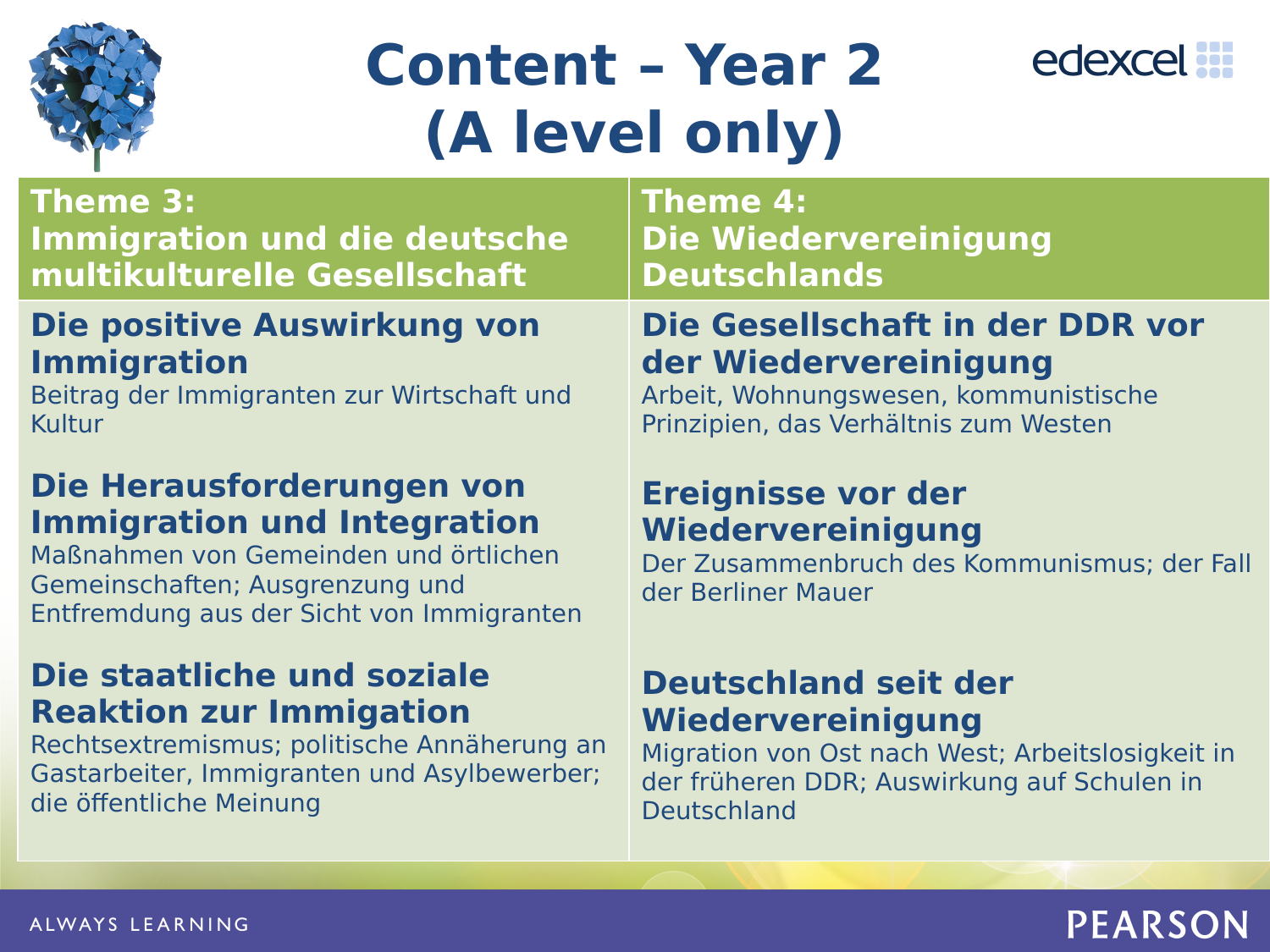

# Content – Year 2 (A level only)
| Theme 3: Immigration und die deutsche multikulturelle Gesellschaft | Theme 4: Die Wiedervereinigung Deutschlands |
| --- | --- |
| Die positive Auswirkung von Immigration Beitrag der Immigranten zur Wirtschaft und Kultur Die Herausforderungen von Immigration und Integration Maßnahmen von Gemeinden und örtlichen Gemeinschaften; Ausgrenzung und Entfremdung aus der Sicht von Immigranten Die staatliche und soziale Reaktion zur Immigation Rechtsextremismus; politische Annäherung an Gastarbeiter, Immigranten und Asylbewerber; die öffentliche Meinung | Die Gesellschaft in der DDR vor der Wiedervereinigung Arbeit, Wohnungswesen, kommunistische Prinzipien, das Verhältnis zum Westen Ereignisse vor der Wiedervereinigung Der Zusammenbruch des Kommunismus; der Fall der Berliner Mauer Deutschland seit der Wiedervereinigung Migration von Ost nach West; Arbeitslosigkeit in der früheren DDR; Auswirkung auf Schulen in Deutschland |